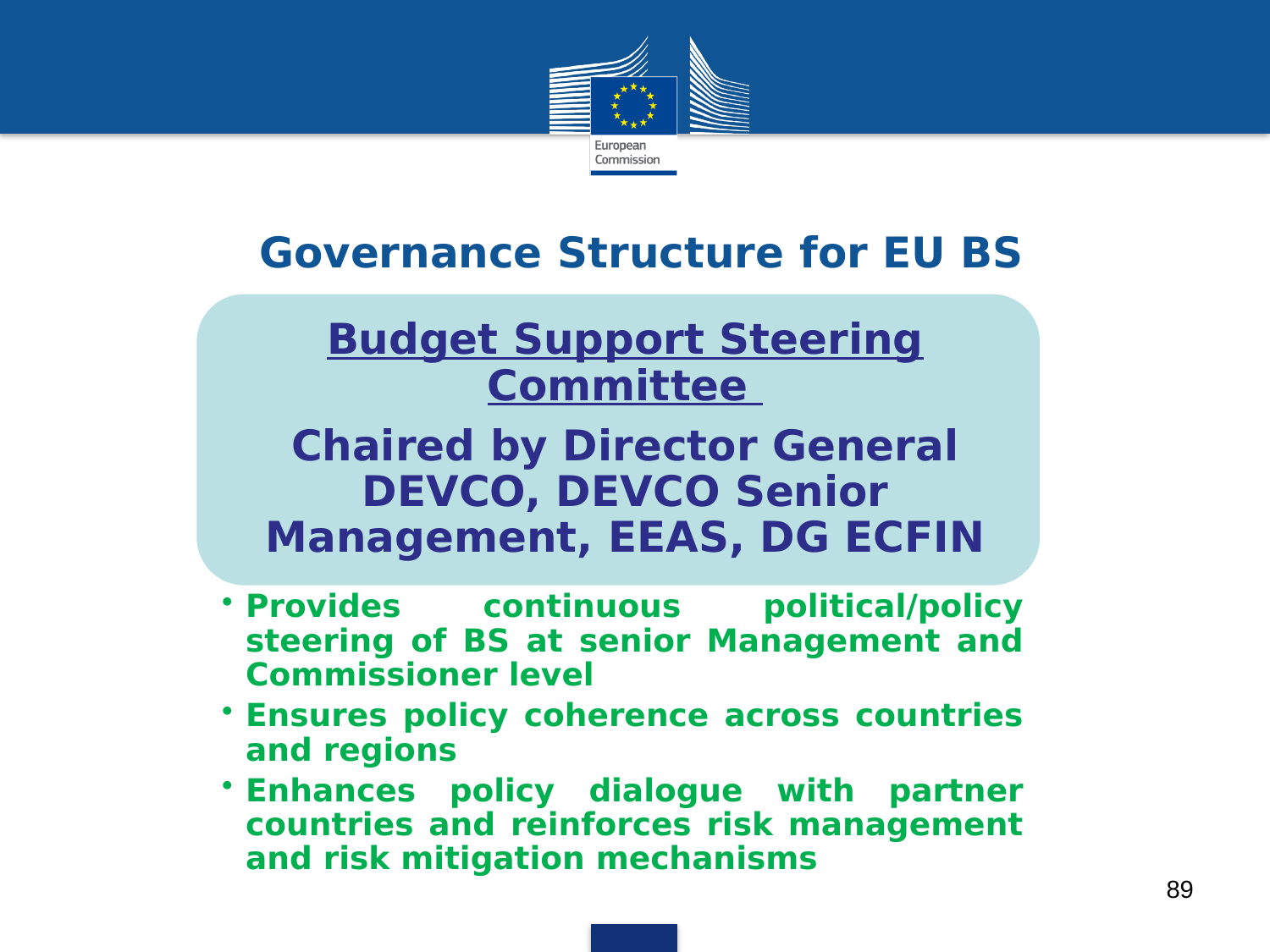

# Governance Structure for EU BS
Budget Support Steering Committee
Chaired by Director General DEVCO, DEVCO Senior Management, EEAS, DG ECFIN
Provides continuous political/policy steering of BS at senior Management and Commissioner level
Ensures policy coherence across countries and regions
Enhances policy dialogue with partner countries and reinforces risk management and risk mitigation mechanisms

89